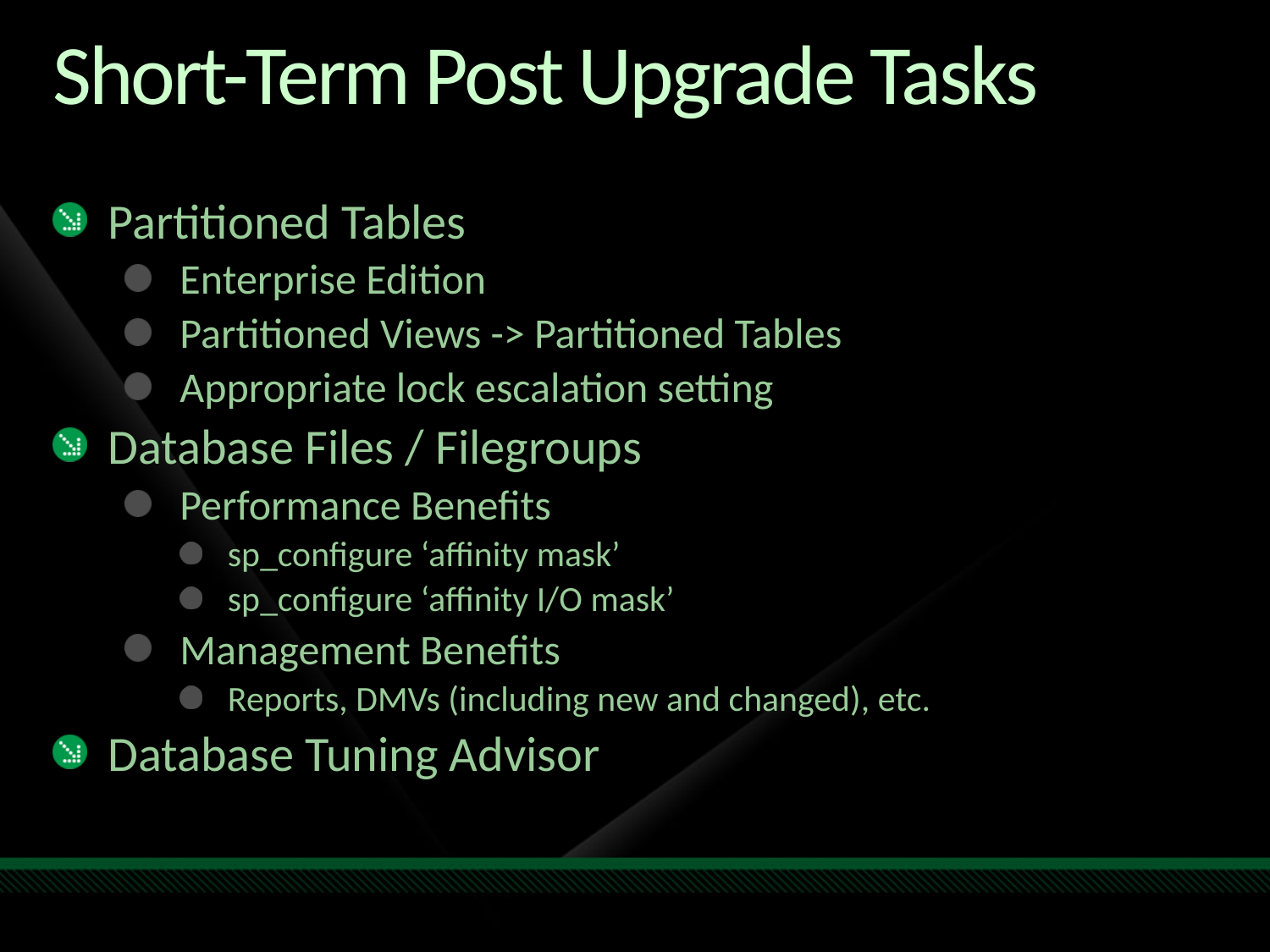

# Short-Term Post Upgrade Tasks
Partitioned Tables
Enterprise Edition
Partitioned Views -> Partitioned Tables
Appropriate lock escalation setting
Database Files / Filegroups
Performance Benefits
sp_configure ‘affinity mask’
sp_configure ‘affinity I/O mask’
Management Benefits
Reports, DMVs (including new and changed), etc.
Database Tuning Advisor